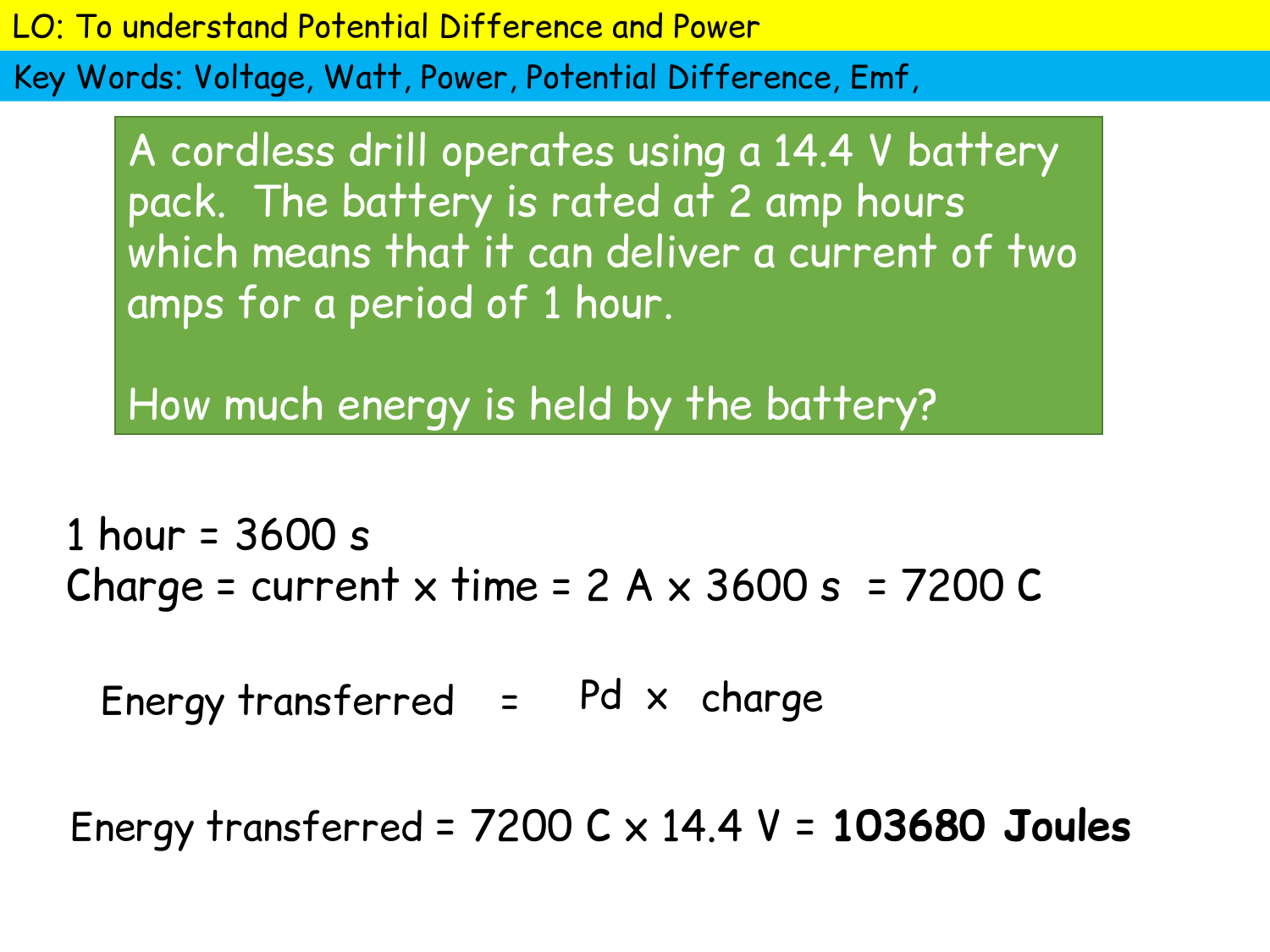

A cordless drill operates using a 14.4 V battery pack.  The battery is rated at 2 amp hours which means that it can deliver a current of two amps for a period of 1 hour.

How much energy is held by the battery?
1 hour = 3600 s
Charge = current x time = 2 A x 3600 s  = 7200 C

Pd  x
charge
Energy transferred    =
Energy transferred = 7200 C x 14.4 V = 103680 Joules